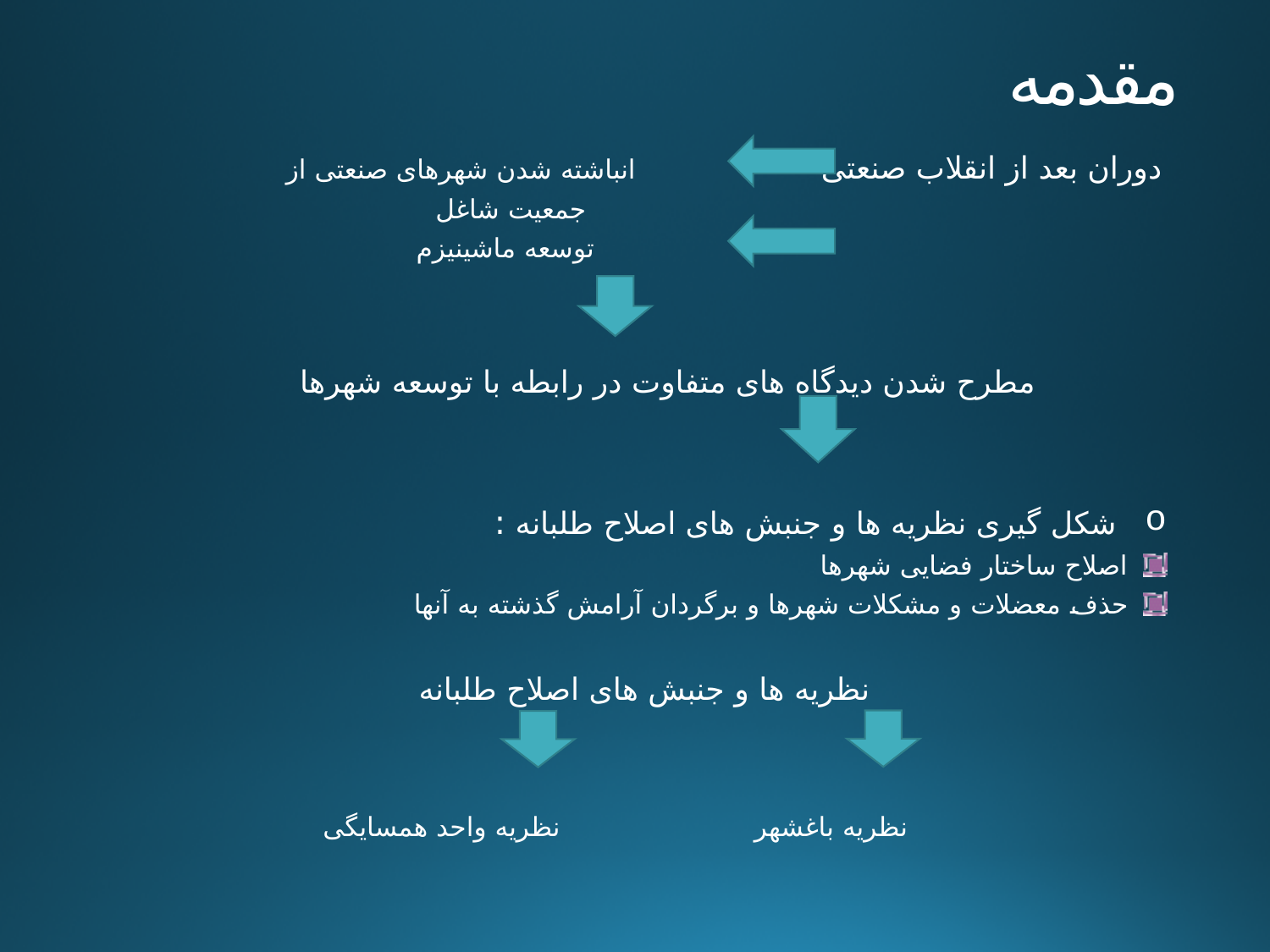

# مقدمه

دوران بعد از انقلاب صنعتی                   انباشته شدن شهرهای صنعتی از
                                                                    جمعیت شاغل
                                                                   توسعه ماشینیزم

             مطرح شدن دیدگاه های متفاوت در رابطه با توسعه شهرها

 شکل گیری نظریه ها و جنبش های اصلاح طلبانه :
اصلاح ساختار فضایی شهرها
حذف معضلات و مشکلات شهرها و برگردان آرامش گذشته به آنها

                              نظریه ها و جنبش های اصلاح طلبانه

                          نظریه باغشهر                       نظریه واحد همسایگی